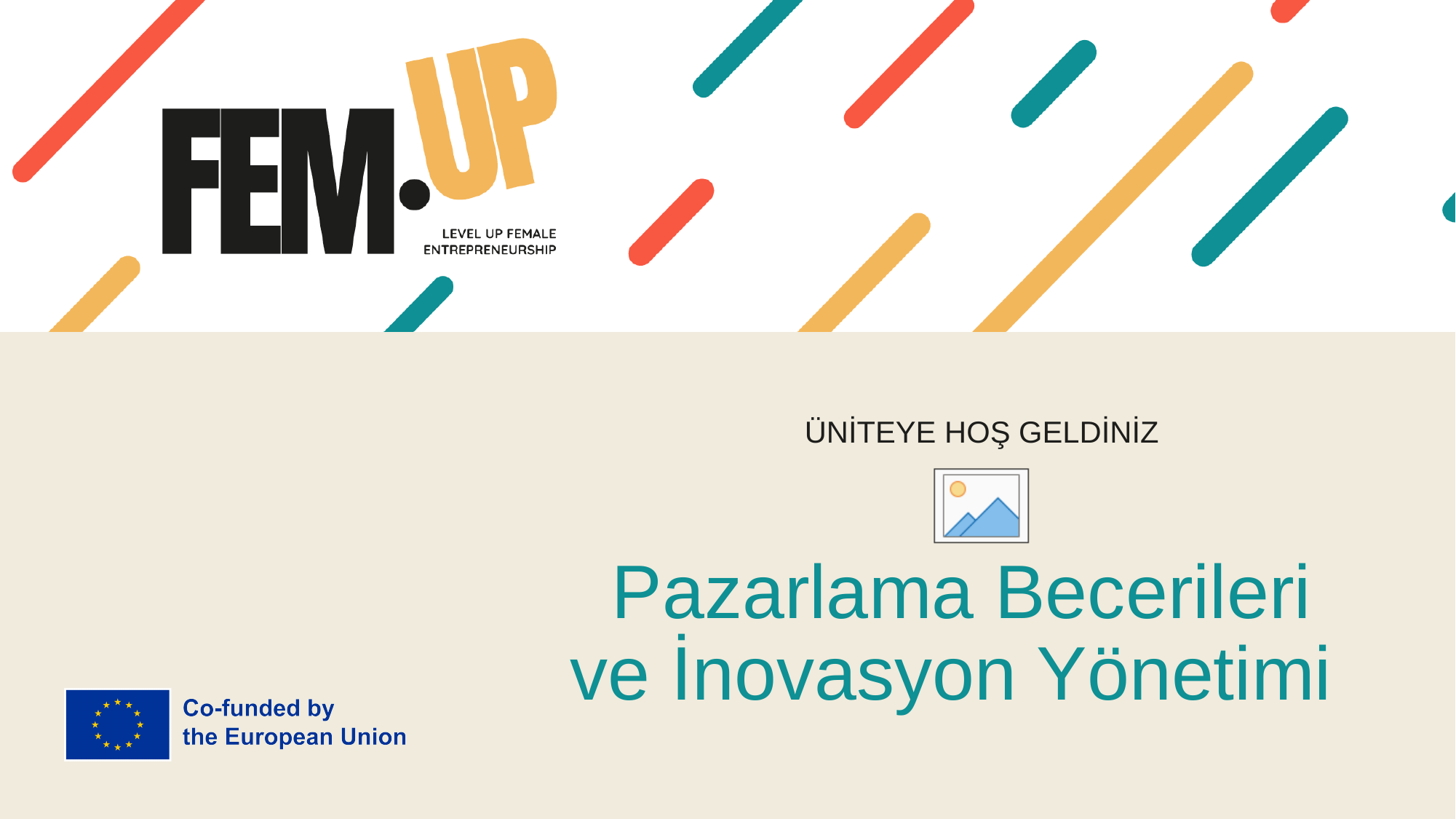

ÜNİTEYE HOŞ GELDİNİZ
# Pazarlama Becerileri ve İnovasyon Yönetimi